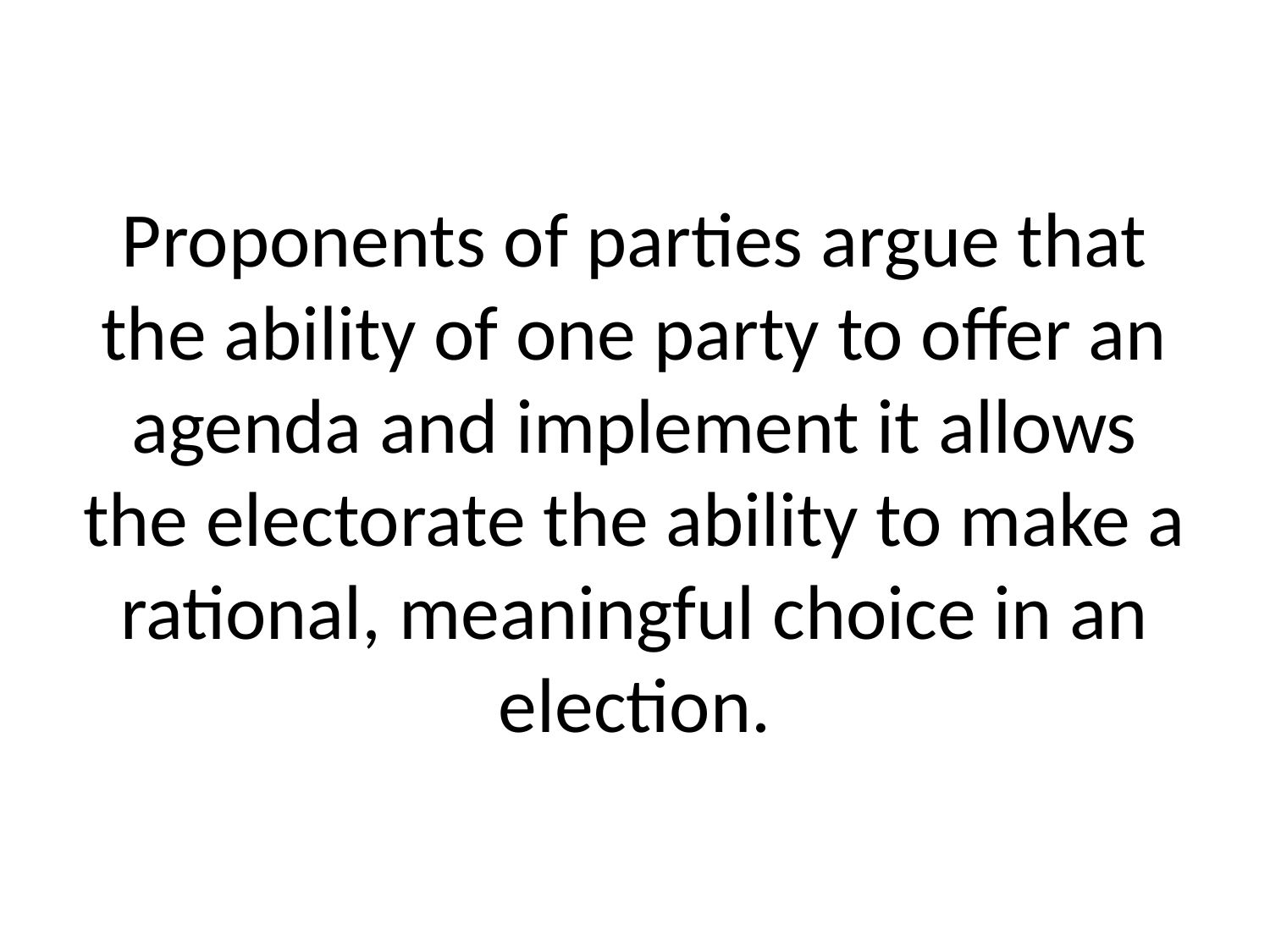

# Proponents of parties argue that the ability of one party to offer an agenda and implement it allows the electorate the ability to make a rational, meaningful choice in an election.